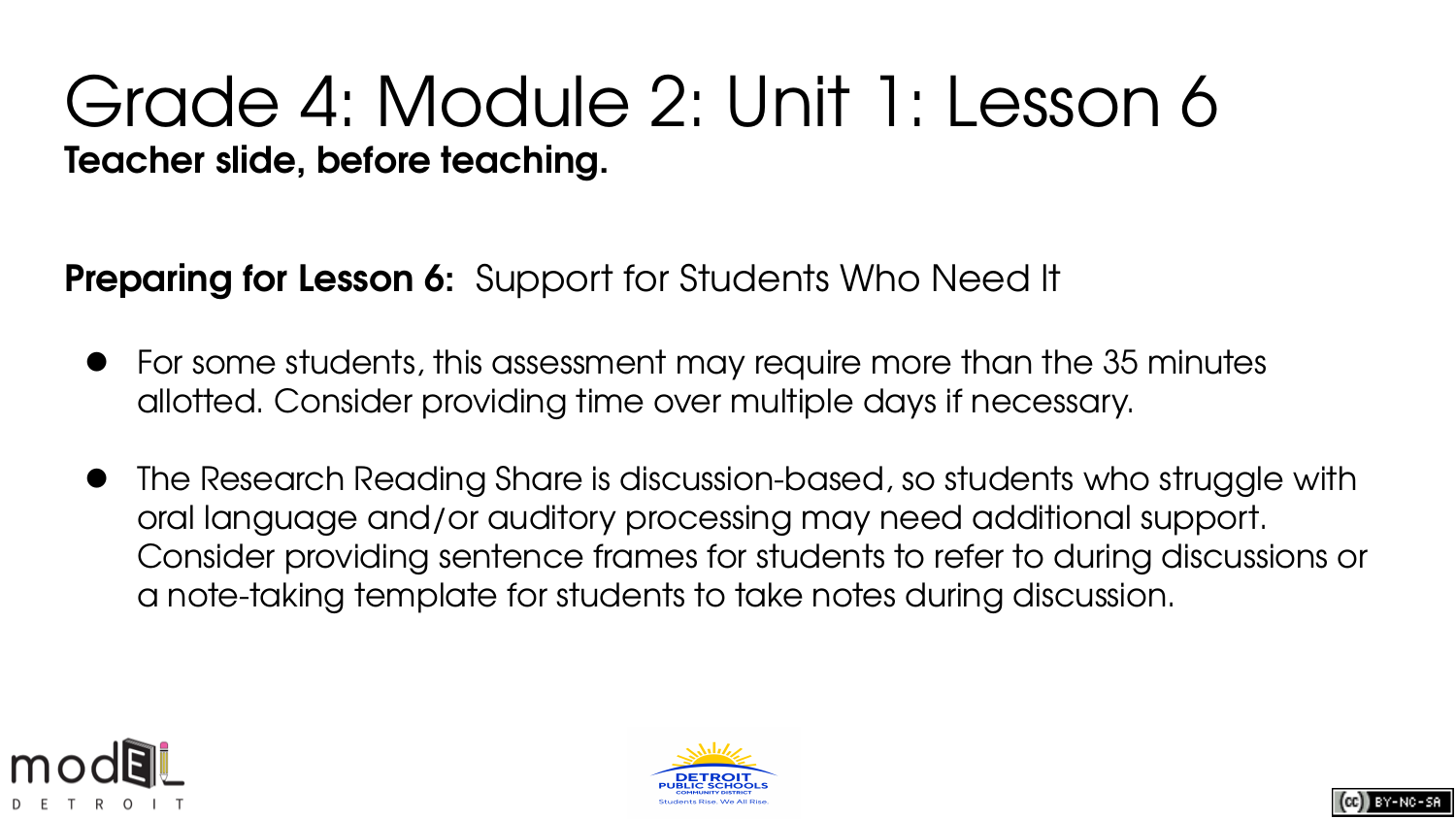

# Grade 4: Module 2: Unit 1: Lesson 6
Teacher slide, before teaching.
Preparing for Lesson 6:  Support for Students Who Need It

For some students, this assessment may require more than the 35 minutes allotted. Consider providing time over multiple days if necessary.

The Research Reading Share is discussion-based, so students who struggle with oral language and/or auditory processing may need additional support. Consider providing sentence frames for students to refer to during discussions or a note-taking template for students to take notes during discussion.